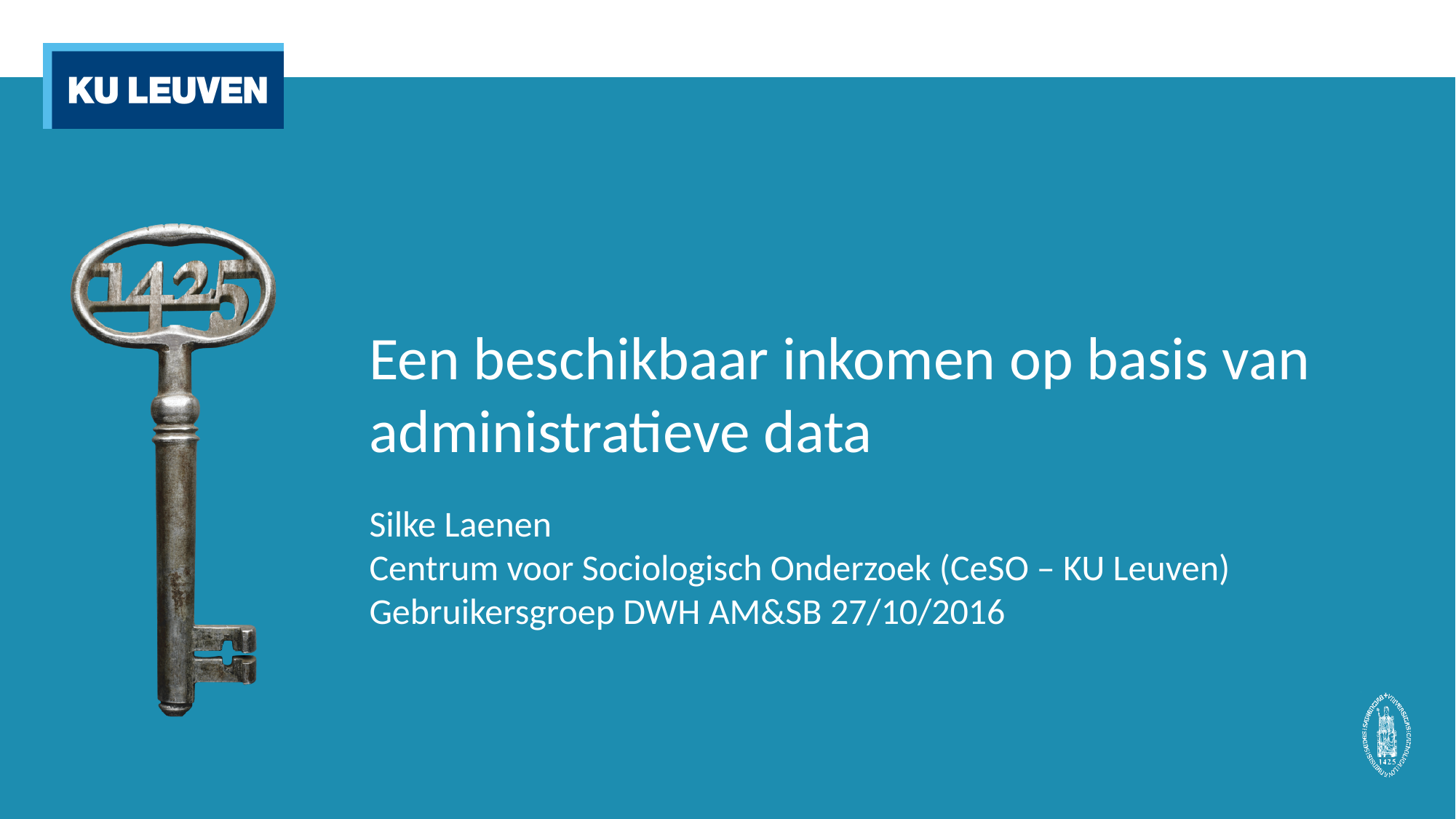

# Een beschikbaar inkomen op basis van administratieve data
Silke Laenen
Centrum voor Sociologisch Onderzoek (CeSO – KU Leuven)
Gebruikersgroep DWH AM&SB 27/10/2016